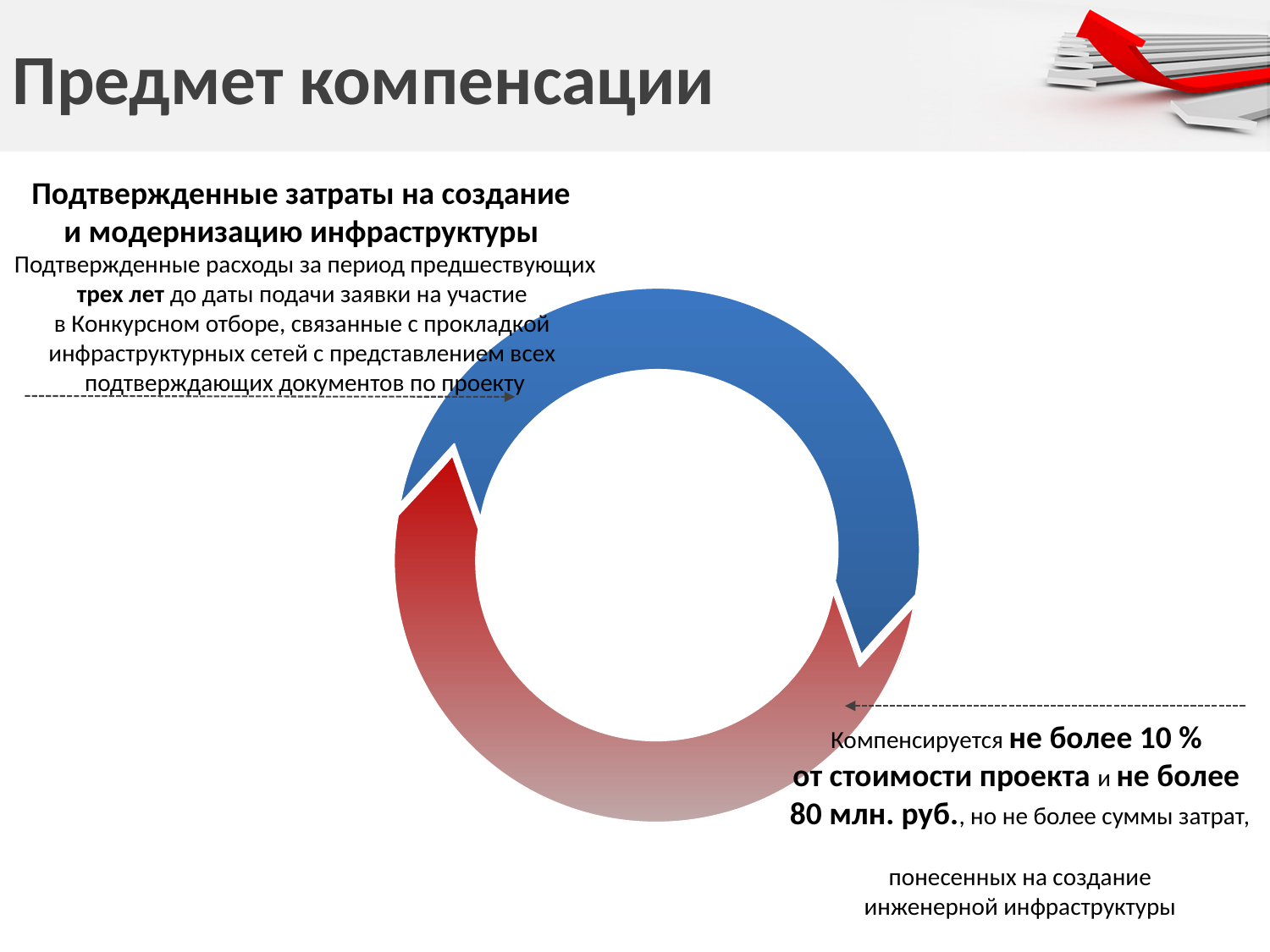

# Предмет компенсации
Подтвержденные затраты на создание
и модернизацию инфраструктуры
Подтвержденные расходы за период предшествующих трех лет до даты подачи заявки на участие
в Конкурсном отборе, связанные с прокладкой
инфраструктурных сетей с представлением всех
подтверждающих документов по проекту

Компенсируется не более 10 %
от стоимости проекта и не более
80 млн. руб., но не более суммы затрат,
понесенных на создание
инженерной инфраструктуры